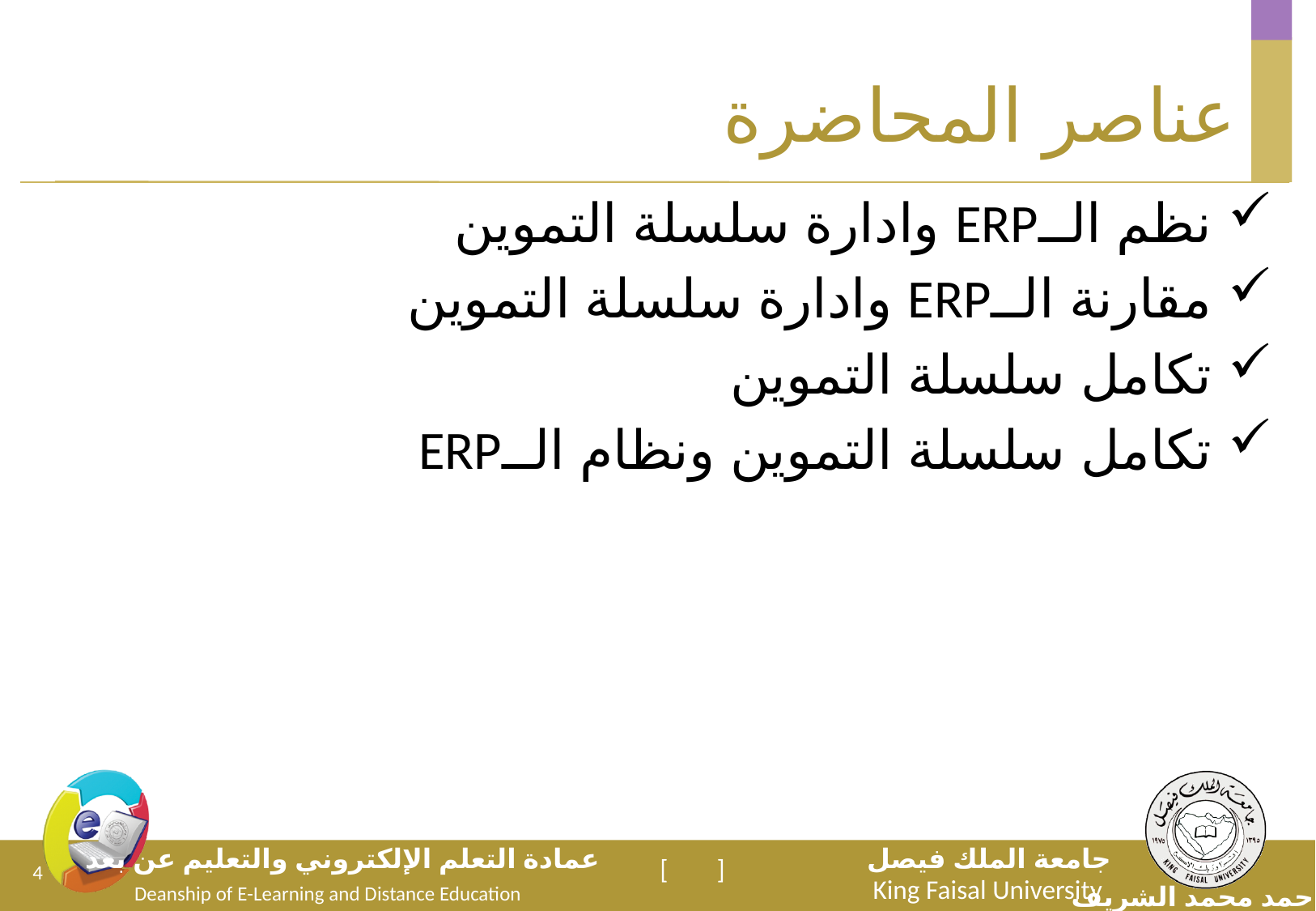

# عناصر المحاضرة
نظم الــERP وادارة سلسلة التموين
مقارنة الــERP وادارة سلسلة التموين
تكامل سلسلة التموين
تكامل سلسلة التموين ونظام الــERP

4